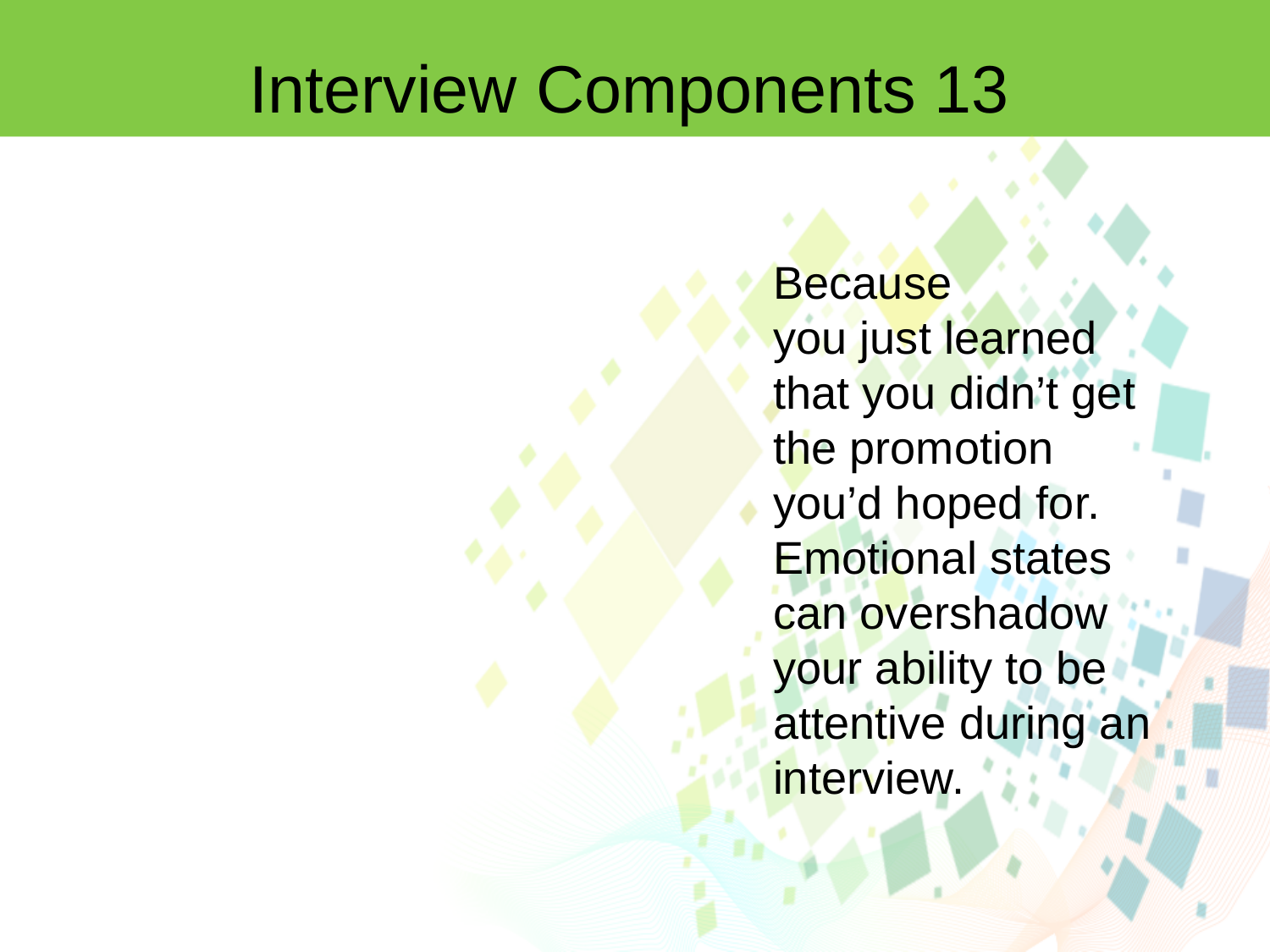

Interview Components 13
Because
you just learned that you didn’t get the promotion you’d hoped for. Emotional states can overshadow your ability to be attentive during an interview.